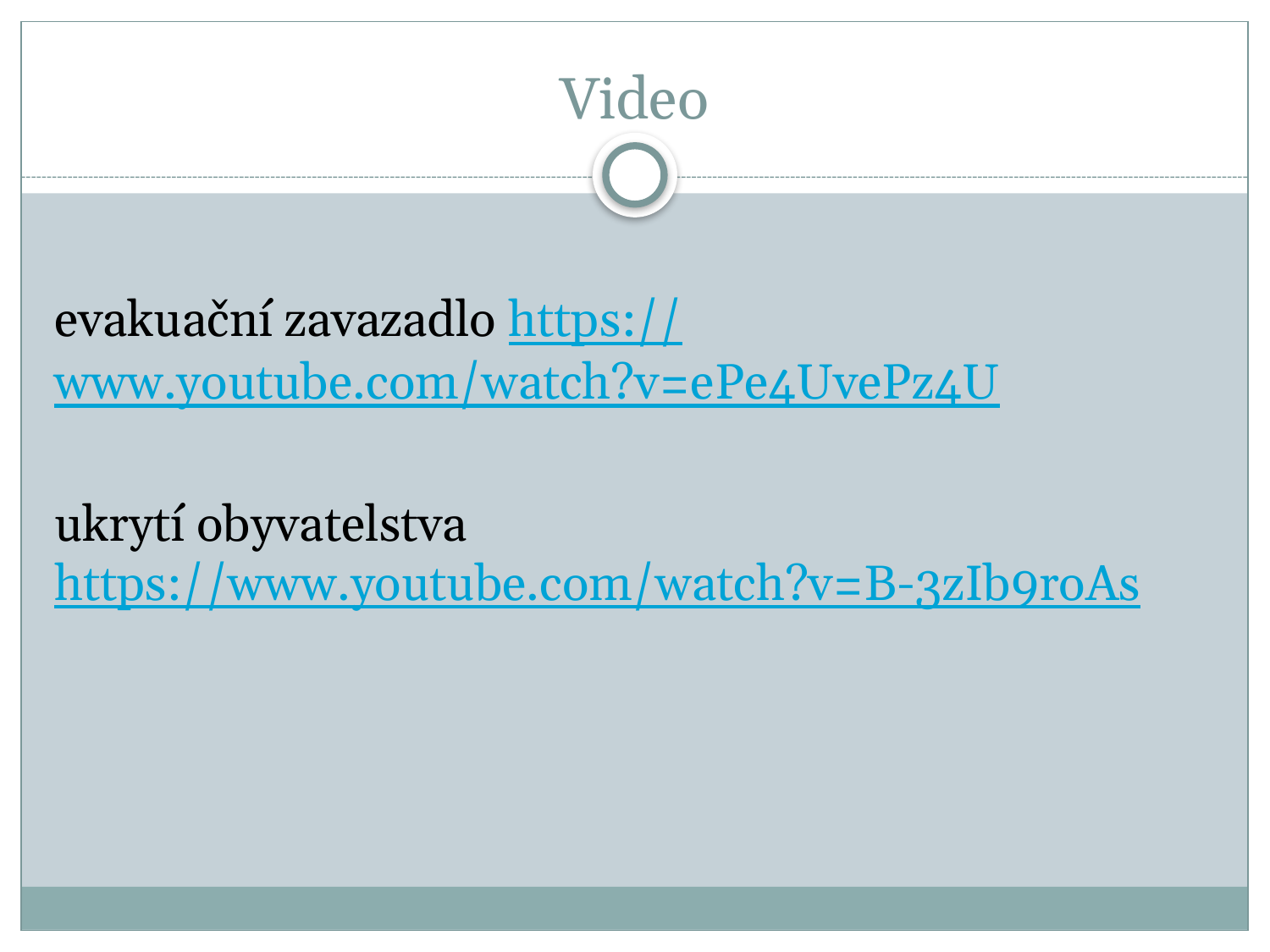

# Video

evakuační zavazadlo https://www.youtube.com/watch?v=ePe4UvePz4U

ukrytí obyvatelstva https://www.youtube.com/watch?v=B-3zIb9roAs